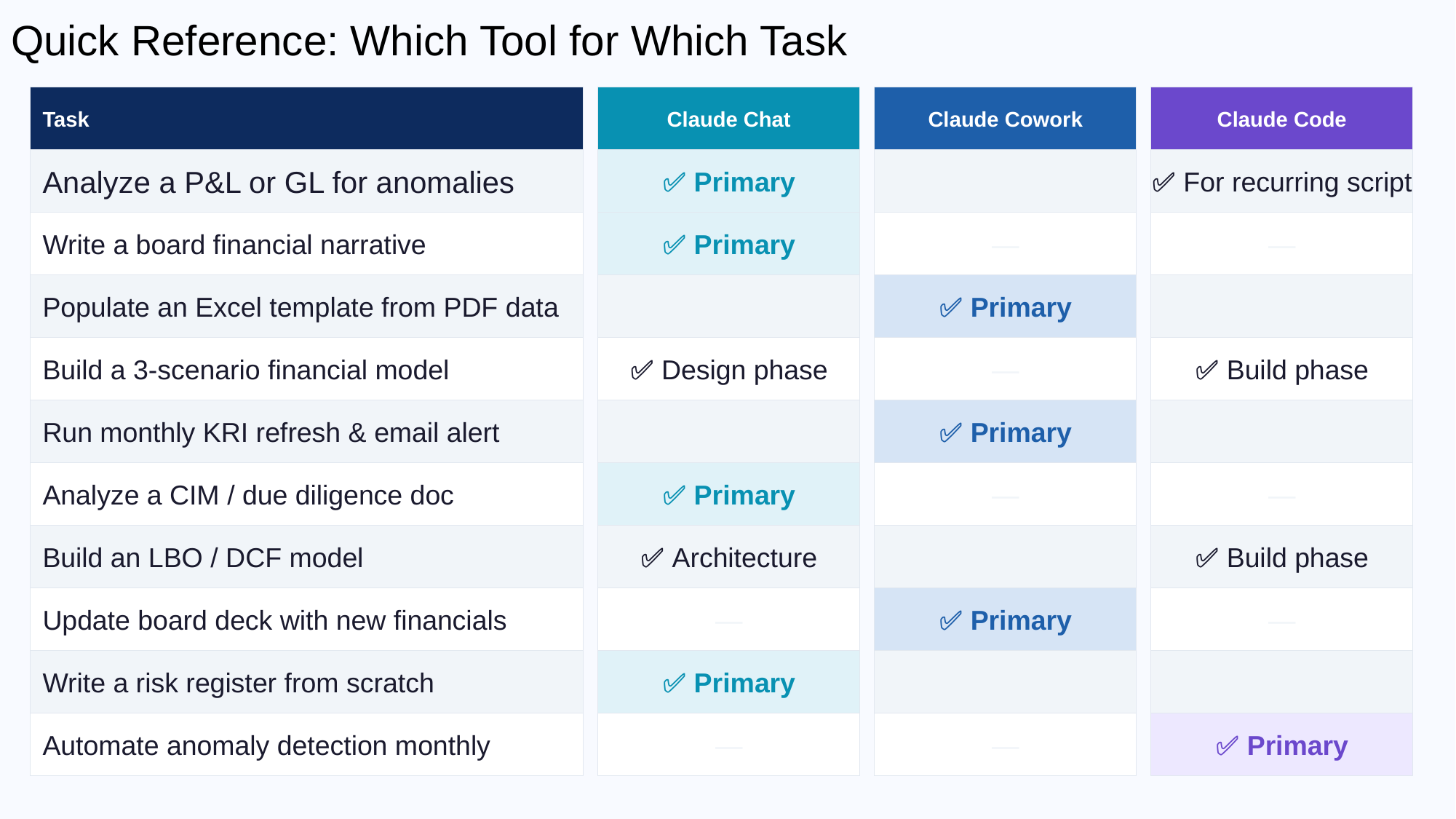

Quick Reference: Which Tool for Which Task

Task

Claude Chat

Claude Cowork

Claude Code

Analyze a P&L or GL for anomalies

✅ Primary

—

✅ For recurring script

Write a board financial narrative

✅ Primary

—

—

Populate an Excel template from PDF data

—

✅ Primary

—

Build a 3-scenario financial model

✅ Design phase

—

✅ Build phase

Run monthly KRI refresh & email alert

—

✅ Primary

—

Analyze a CIM / due diligence doc

✅ Primary

—

—

Build an LBO / DCF model

✅ Architecture

—

✅ Build phase

Update board deck with new financials

—

✅ Primary

—

Write a risk register from scratch

✅ Primary

—

—

Automate anomaly detection monthly

—

—

✅ Primary